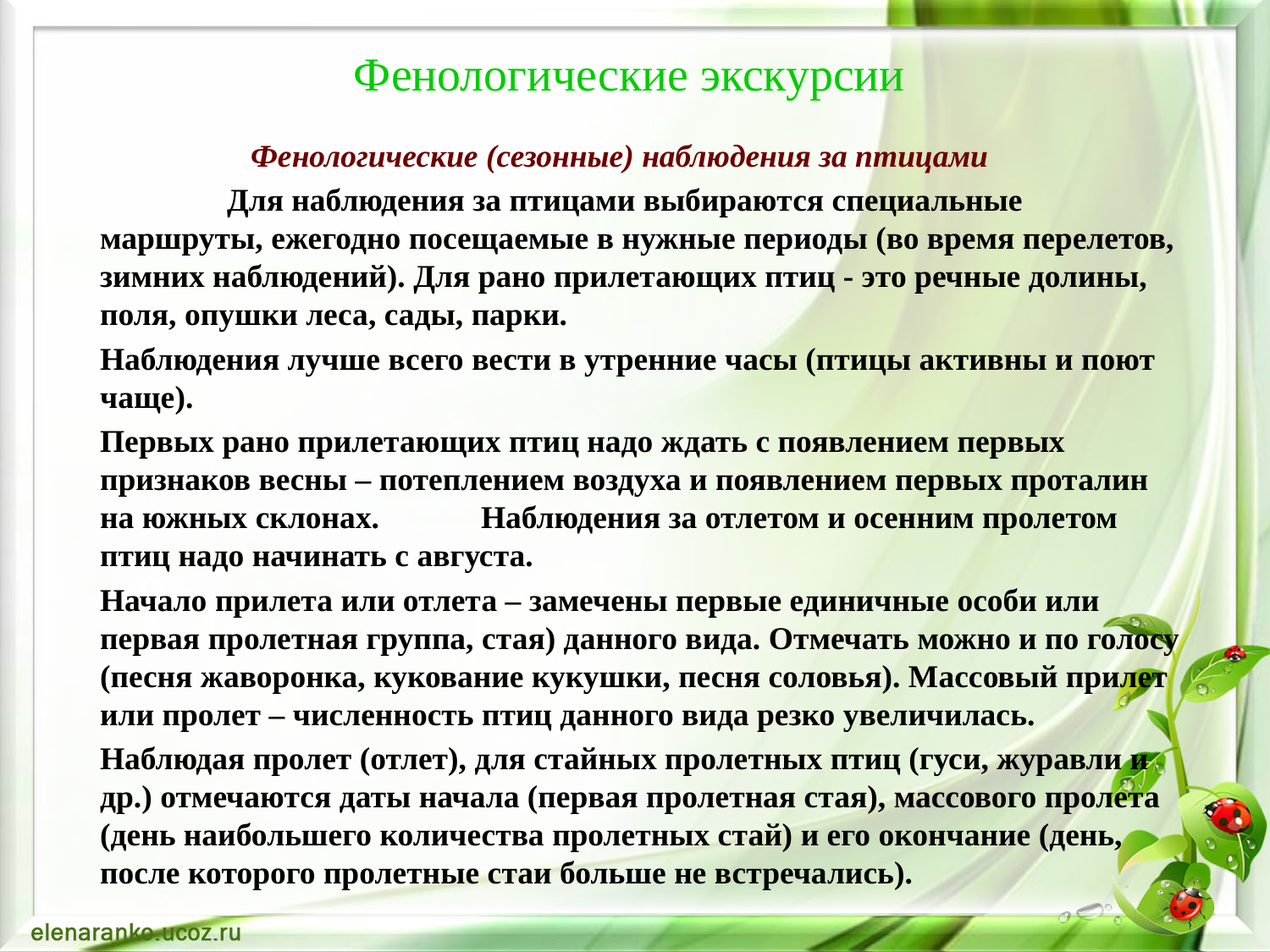

# Фенологические экскурсии
Фенологические (сезонные) наблюдения за птицами
		Для наблюдения за птицами выбираются специальные маршруты, ежегодно посещаемые в нужные периоды (во время перелетов, зимних наблюдений). Для рано прилетающих птиц - это речные долины, поля, опушки леса, сады, парки.
	Наблюдения лучше всего вести в утренние часы (птицы активны и поют чаще).
	Первых рано прилетающих птиц надо ждать с появлением первых признаков весны – потеплением воздуха и появлением первых проталин на южных склонах. 	Наблюдения за отлетом и осенним пролетом птиц надо начинать с августа.
	Начало прилета или отлета – замечены первые единичные особи или первая пролетная группа, стая) данного вида. Отмечать можно и по голосу (песня жаворонка, кукование кукушки, песня соловья). Массовый прилет или пролет – численность птиц данного вида резко увеличилась.
	Наблюдая пролет (отлет), для стайных пролетных птиц (гуси, журавли и др.) отмечаются даты начала (первая пролетная стая), массового пролета (день наибольшего количества пролетных стай) и его окончание (день, после которого пролетные стаи больше не встречались).